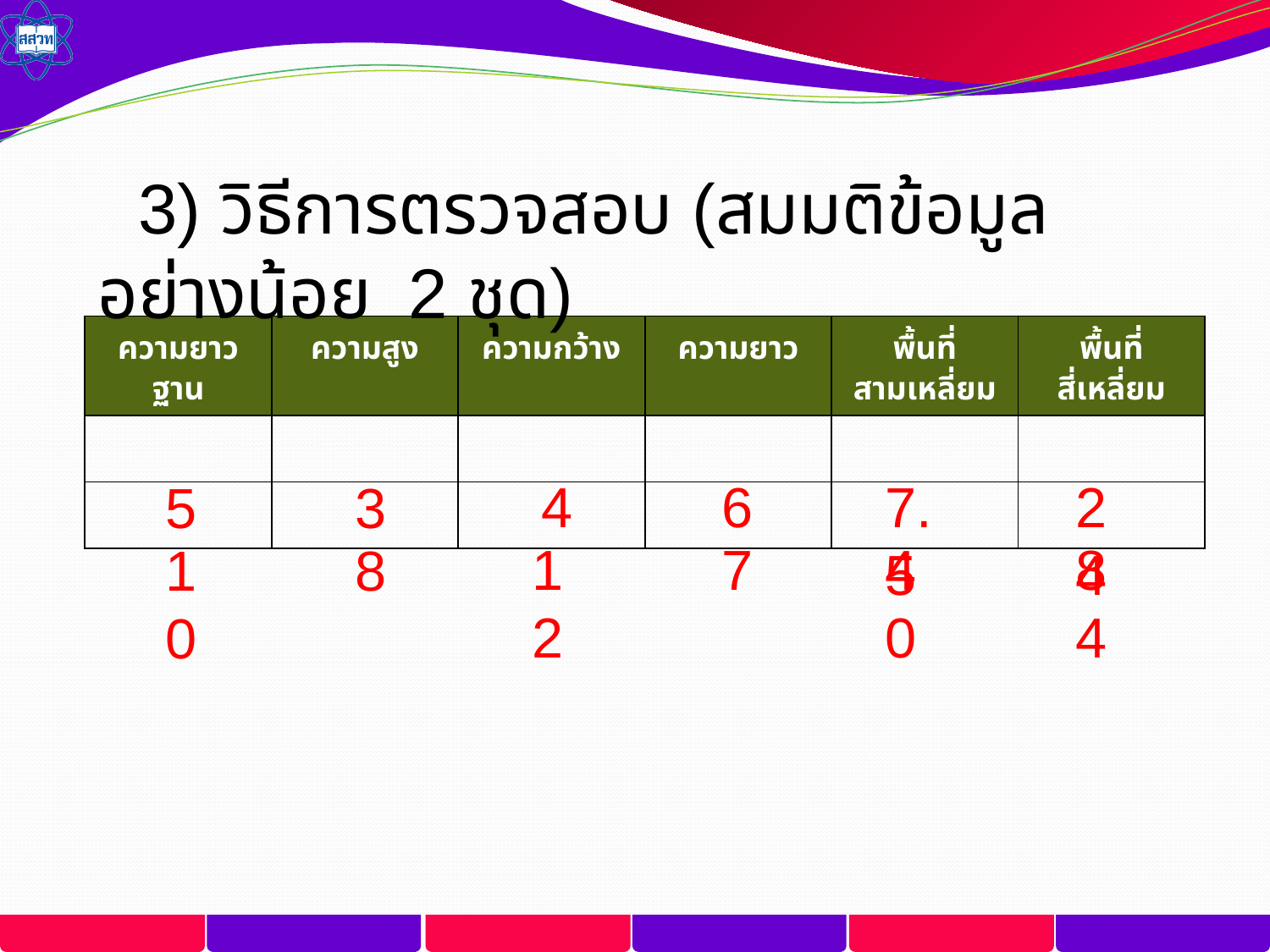

3) วิธีการตรวจสอบ (สมมติข้อมูลอย่างน้อย  2 ชุด)
| ความยาวฐาน | ความสูง | ความกว้าง | ความยาว | พื้นที่สามเหลี่ยม | พื้นที่สี่เหลี่ยม |
| --- | --- | --- | --- | --- | --- |
|  |  |  |  |  |  |
|  |  |  |  |  |  |
4
6
7.5
24
5
3
12
7
40
84
10
8